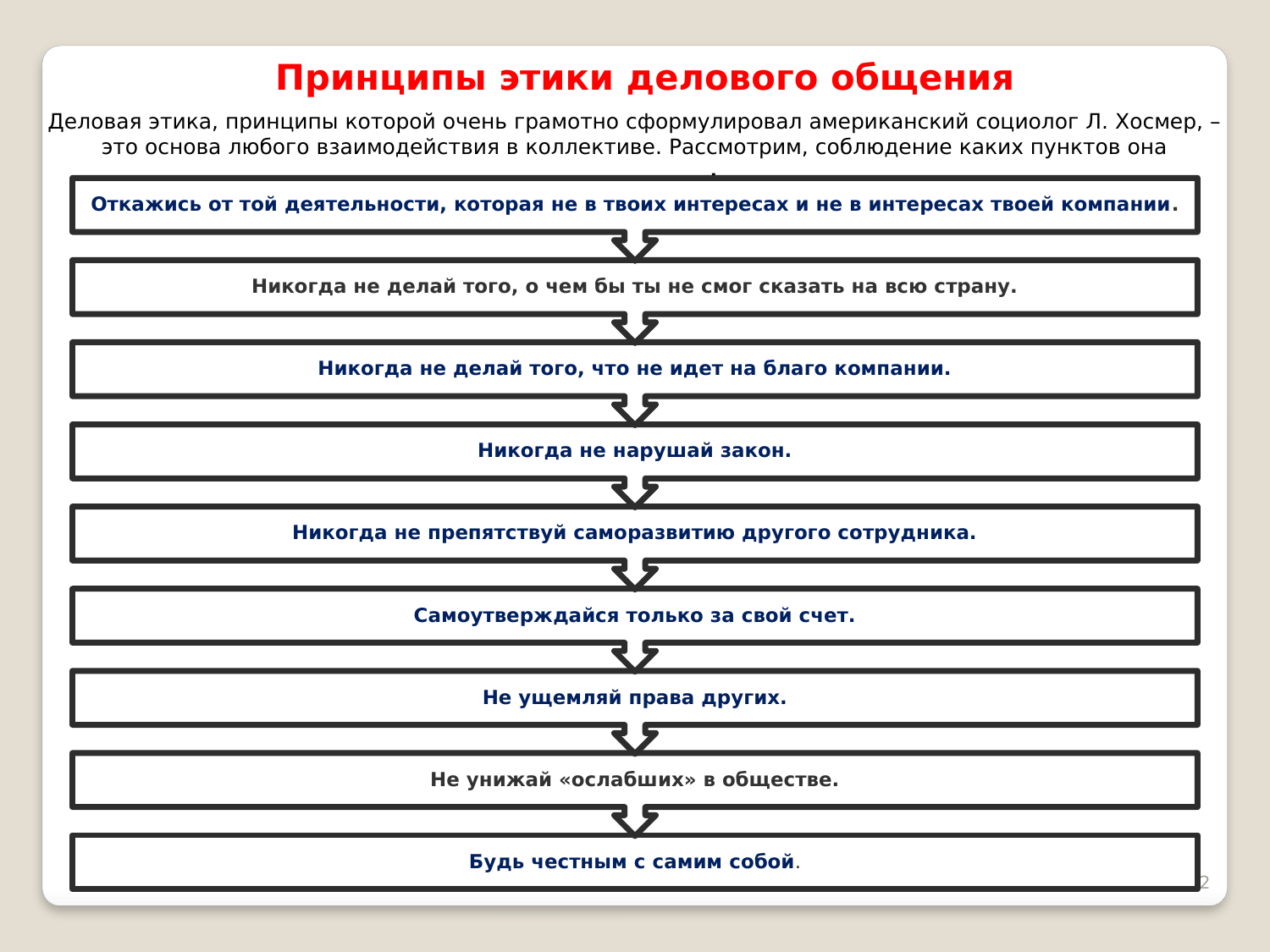

Принципы этики делового общения
Деловая этика, принципы которой очень грамотно сформулировал американский социолог Л. Хосмер, – это основа любого взаимодействия в коллективе. Рассмотрим, соблюдение каких пунктов она предполагает:
Будь честным с самим собой.
Не унижай «ослабших» в обществе.
Не ущемляй права других.
Самоутверждайся только за свой счет.
Никогда не препятствуй саморазвитию другого сотрудника.
Никогда не нарушай закон.
Никогда не делай того, что не идет на благо компании.
Никогда не делай того, о чем бы ты не смог сказать на всю страну.
Откажись от той деятельности, которая не в твоих интересах и не в интересах твоей компании.
12